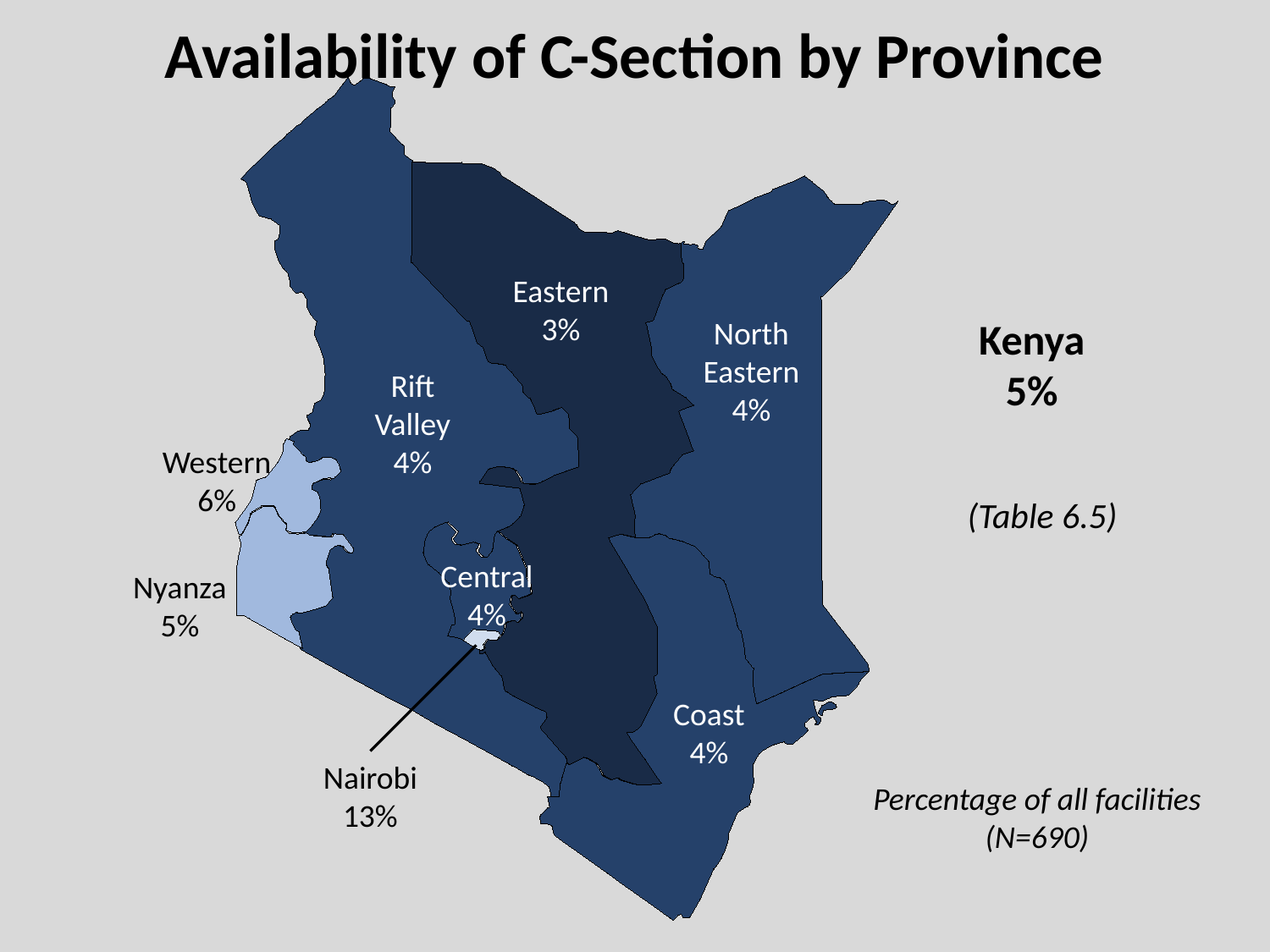

# Availability of C-Section by Province

Eastern
3%
North Eastern
4%
Kenya
5%
Rift Valley
4%
Western
6%
(Table 6.5)
Central
4%
Nyanza
5%
Coast
4%
Nairobi
13%
Percentage of all facilities
(N=690)